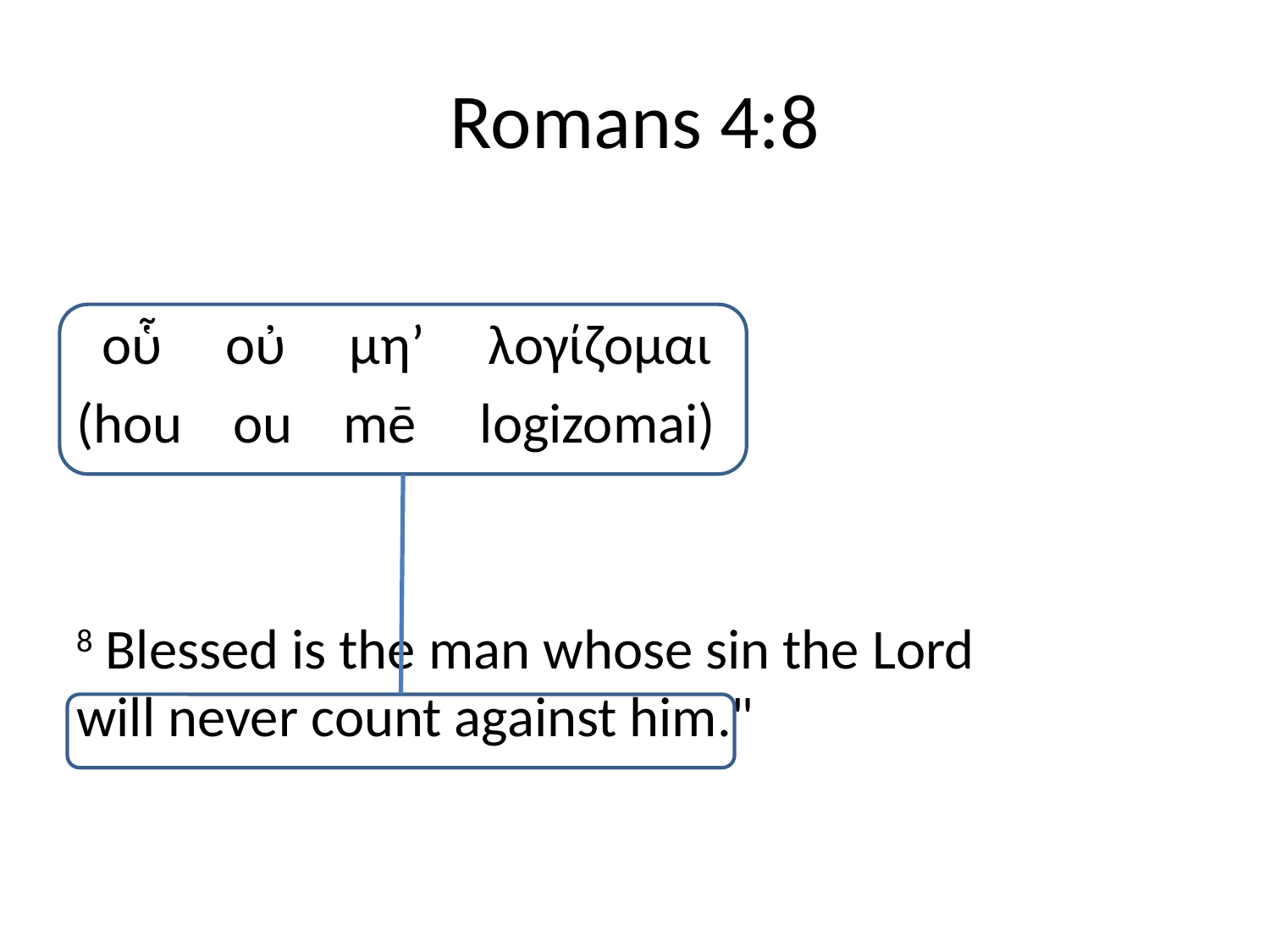

# Romans 4:8

  οὗ     οὐ     μηʼ     λογίζομαι
(hou    ou    mē     logizomai)

8 Blessed is the man whose sin the Lord
will never count against him."